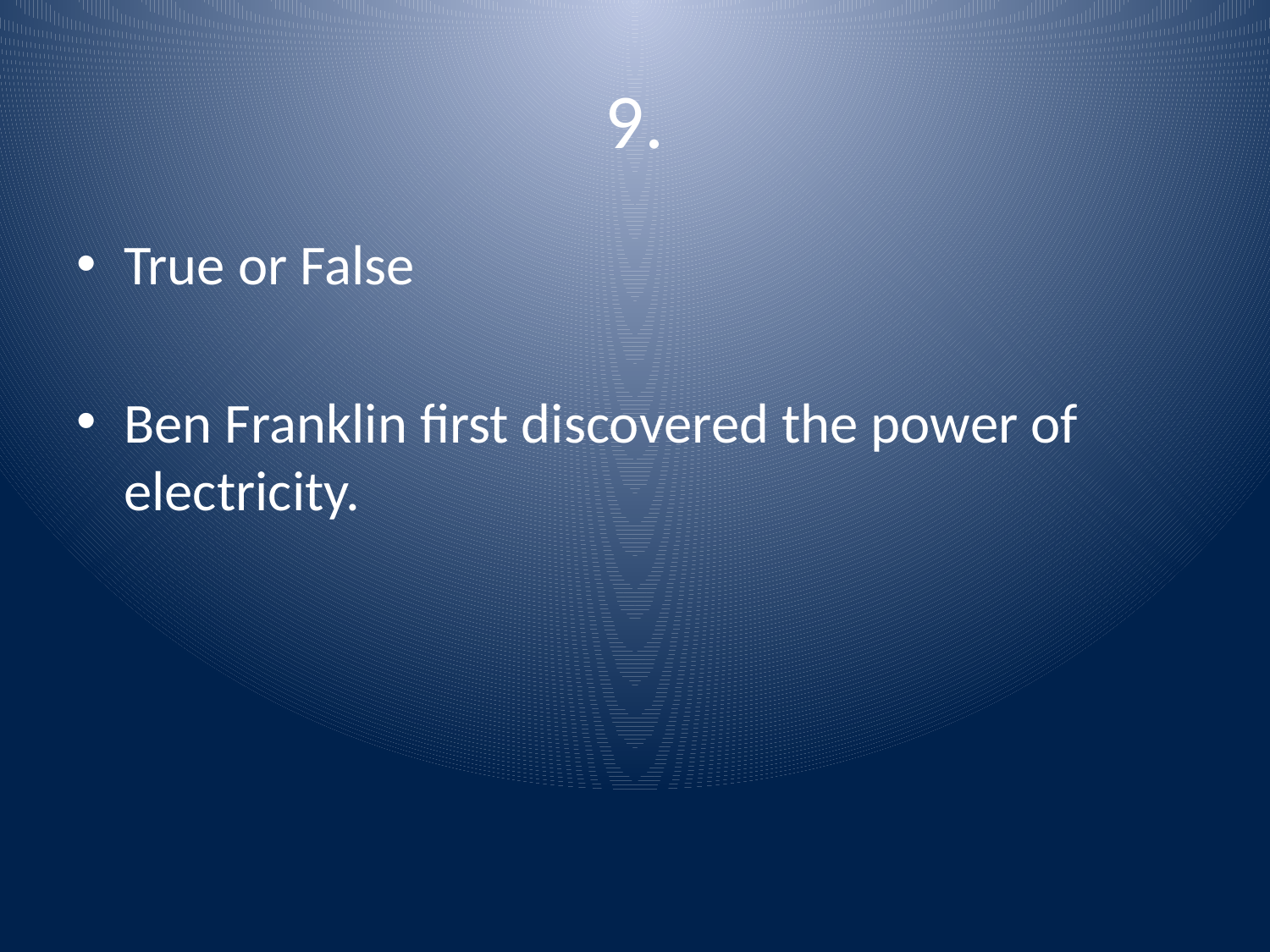

# 9.
True or False

Ben Franklin first discovered the power of electricity.